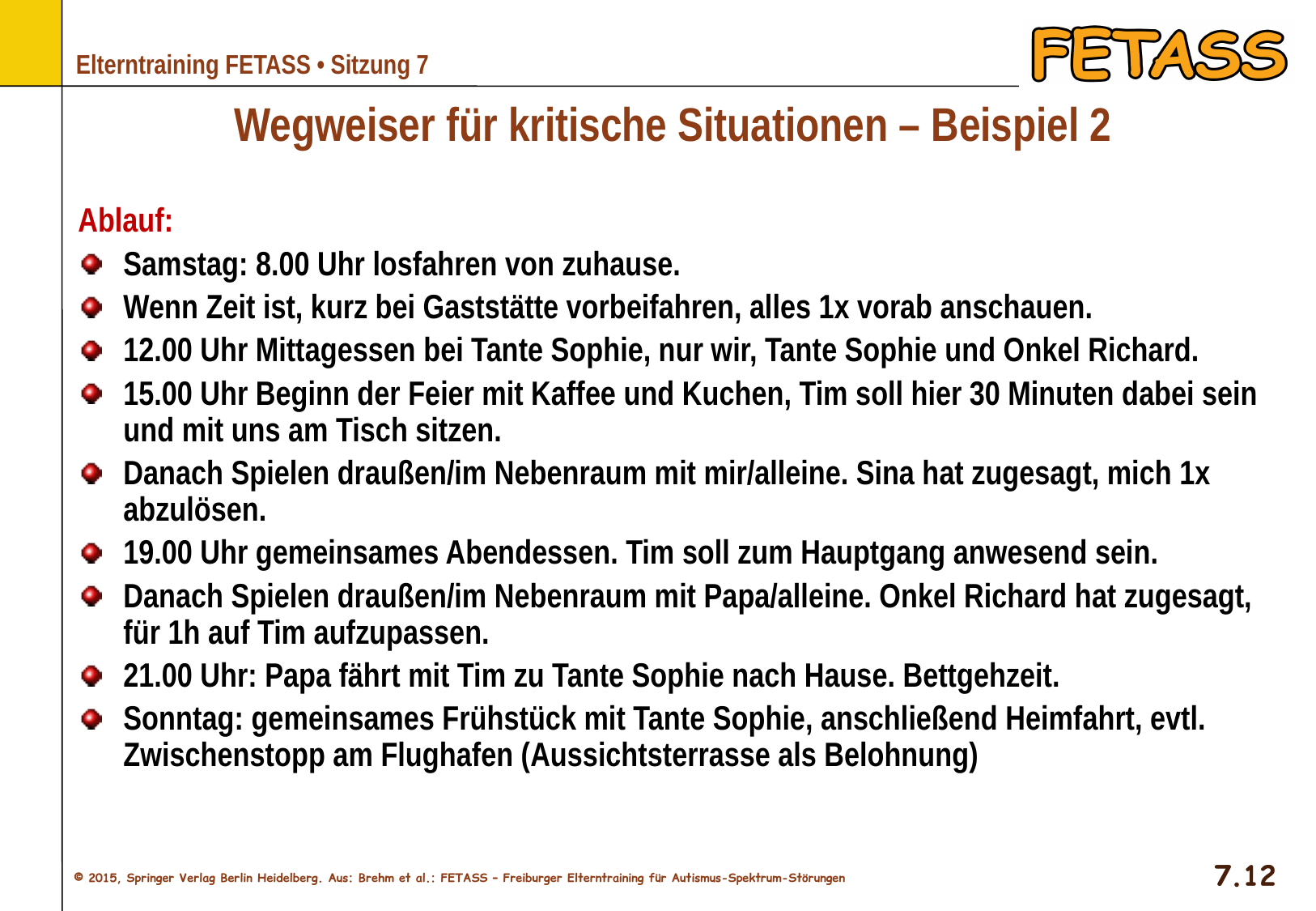

# Wegweiser für kritische Situationen – Beispiel 2
Ablauf:
Samstag: 8.00 Uhr losfahren von zuhause.
Wenn Zeit ist, kurz bei Gaststätte vorbeifahren, alles 1x vorab anschauen.
12.00 Uhr Mittagessen bei Tante Sophie, nur wir, Tante Sophie und Onkel Richard.
15.00 Uhr Beginn der Feier mit Kaffee und Kuchen, Tim soll hier 30 Minuten dabei sein und mit uns am Tisch sitzen.
Danach Spielen draußen/im Nebenraum mit mir/alleine. Sina hat zugesagt, mich 1x abzulösen.
19.00 Uhr gemeinsames Abendessen. Tim soll zum Hauptgang anwesend sein.
Danach Spielen draußen/im Nebenraum mit Papa/alleine. Onkel Richard hat zugesagt, für 1h auf Tim aufzupassen.
21.00 Uhr: Papa fährt mit Tim zu Tante Sophie nach Hause. Bettgehzeit.
Sonntag: gemeinsames Frühstück mit Tante Sophie, anschließend Heimfahrt, evtl. Zwischenstopp am Flughafen (Aussichtsterrasse als Belohnung)

7.12